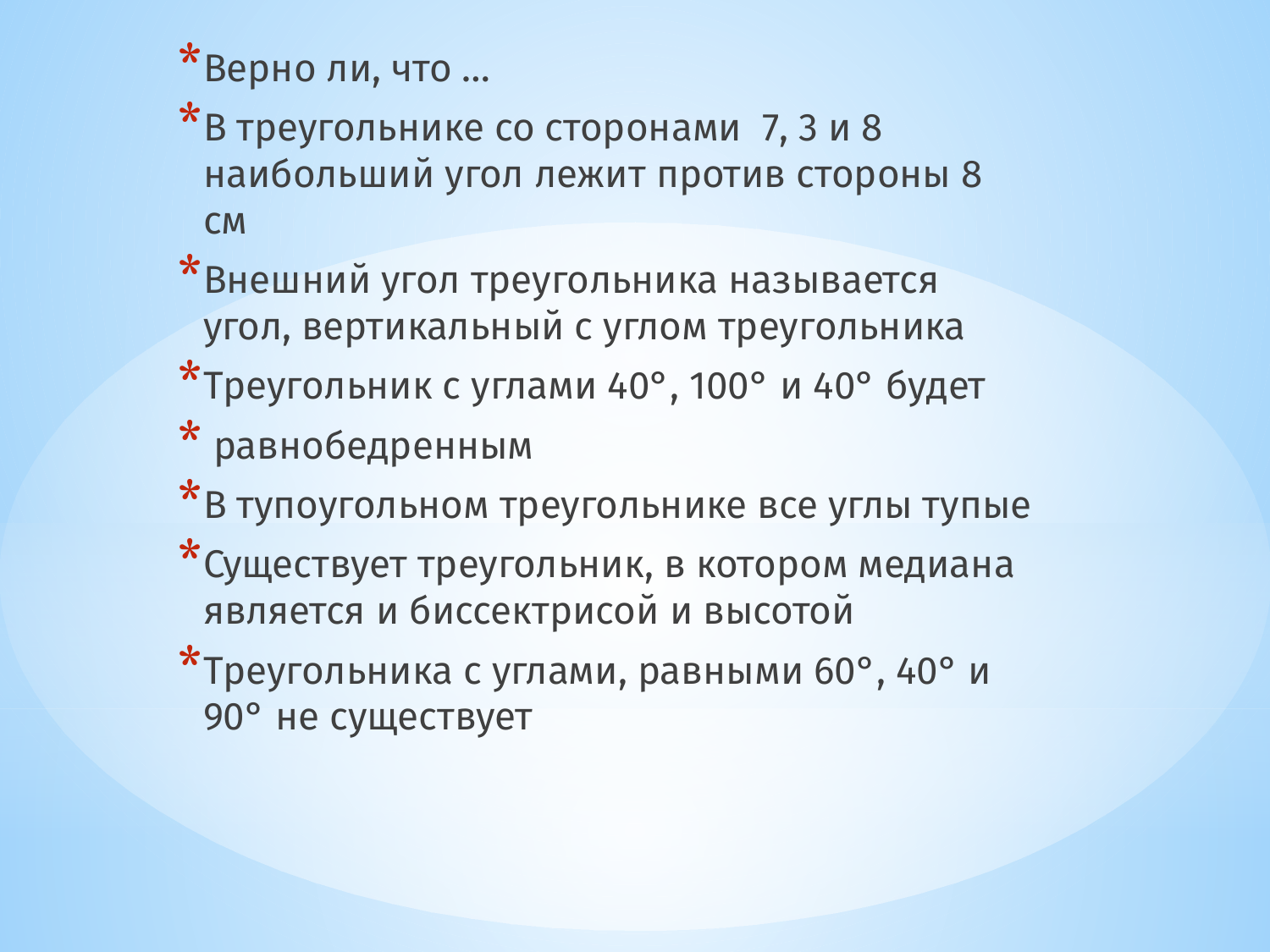

Верно ли, что …
В треугольнике со сторонами  7, 3 и 8 наибольший угол лежит против стороны 8 см
Внешний угол треугольника называется угол, вертикальный с углом треугольника
Треугольник с углами 40°, 100° и 40° будет
 равнобедренным
В тупоугольном треугольнике все углы тупые
Существует треугольник, в котором медиана является и биссектрисой и высотой
Треугольника с углами, равными 60°, 40° и 90° не существует